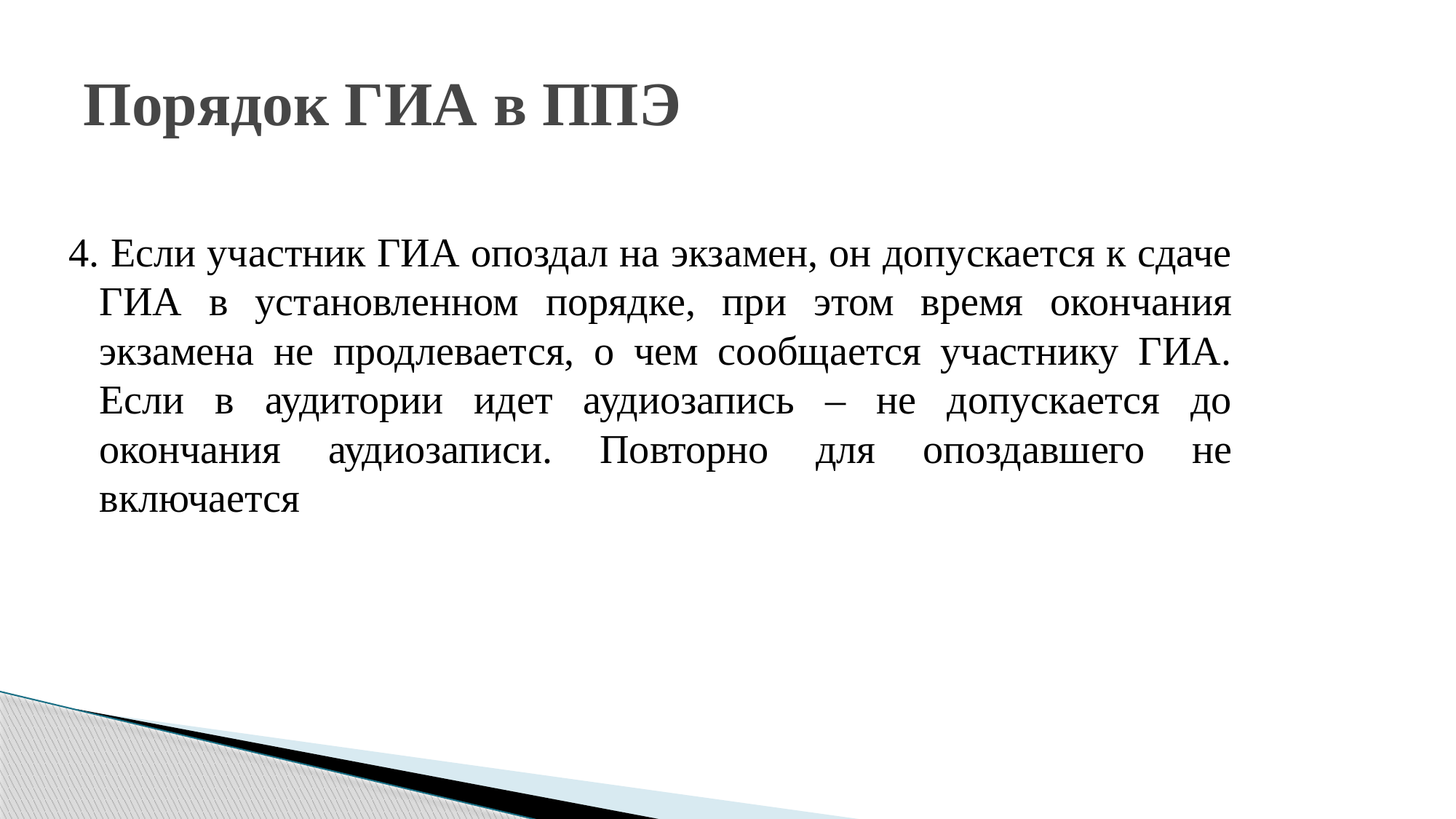

# Порядок ГИА в ППЭ
4. Если участник ГИА опоздал на экзамен, он допускается к сдаче ГИА в установленном порядке, при этом время окончания экзамена не продлевается, о чем сообщается участнику ГИА. Если в аудитории идет аудиозапись – не допускается до окончания аудиозаписи. Повторно для опоздавшего не включается